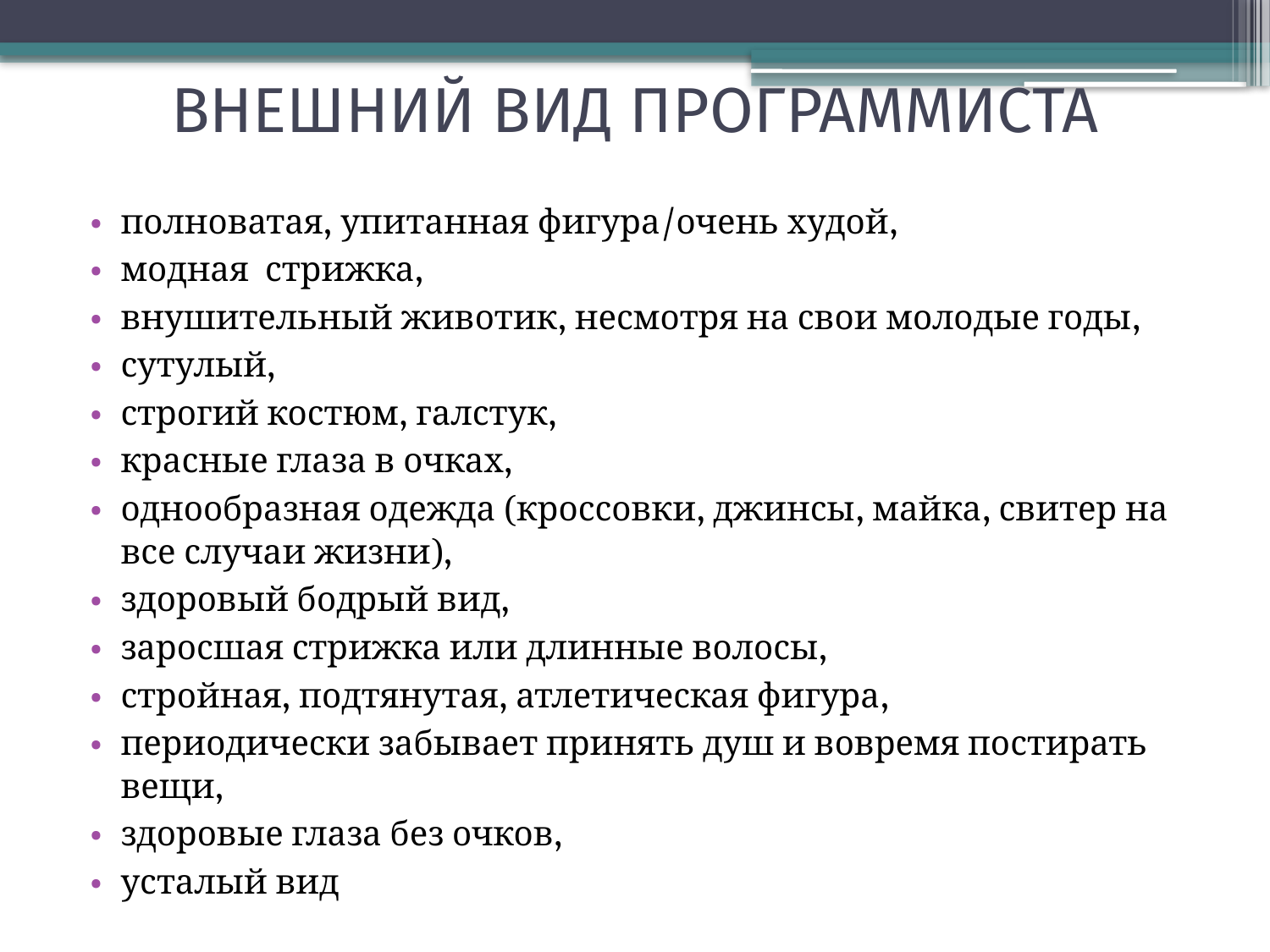

# ВНЕШНИЙ ВИД ПРОГРАММИСТА
полноватая, упитанная фигура/очень худой,
модная  стрижка,
внушительный животик, несмотря на свои молодые годы,
сутулый,
строгий костюм, галстук,
красные глаза в очках,
однообразная одежда (кроссовки, джинсы, майка, свитер на все случаи жизни),
здоровый бодрый вид,
заросшая стрижка или длинные волосы,
стройная, подтянутая, атлетическая фигура,
периодически забывает принять душ и вовремя постирать вещи,
здоровые глаза без очков,
усталый вид